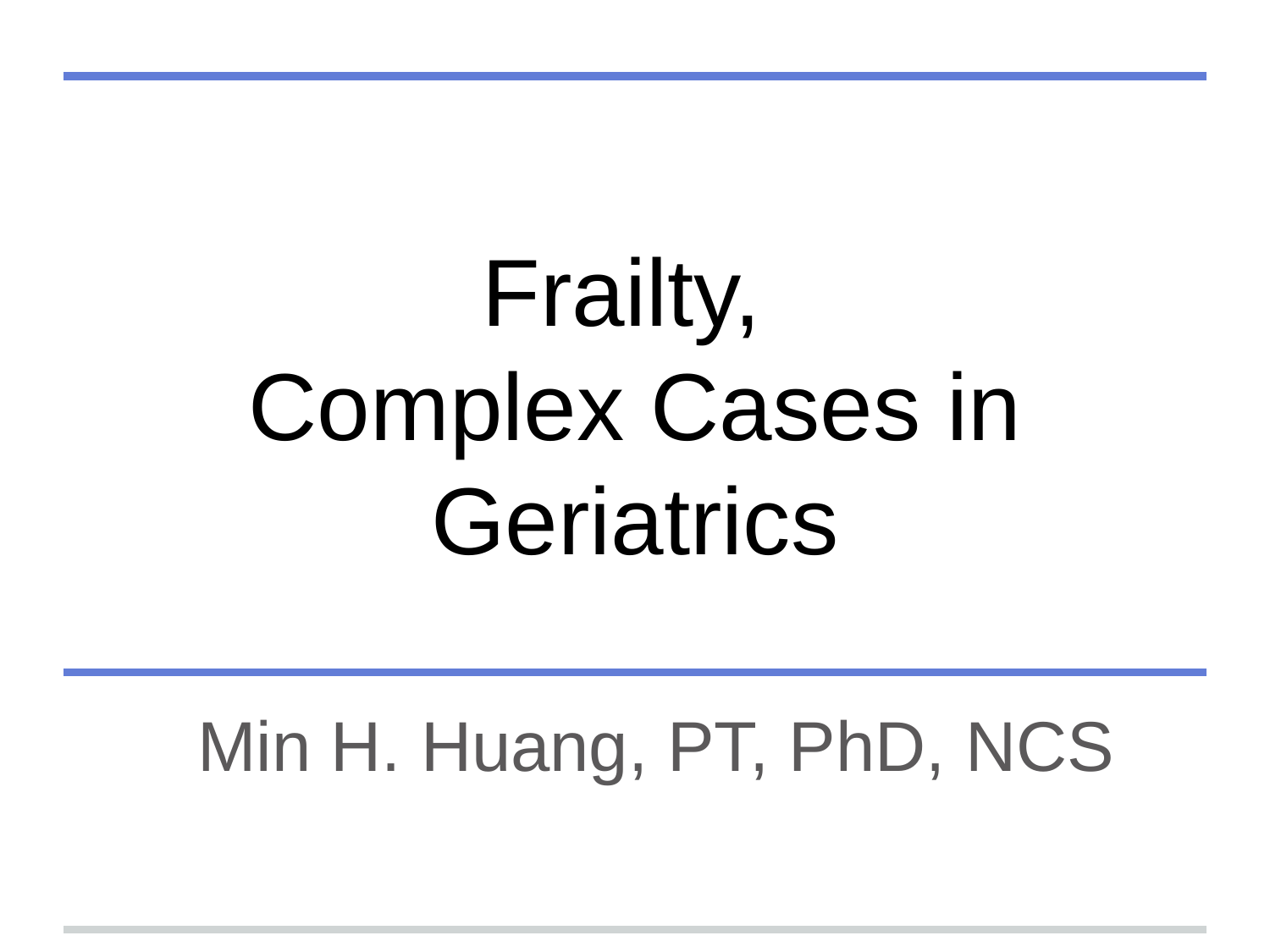

# Frailty, Complex Cases in Geriatrics
Min H. Huang, PT, PhD, NCS